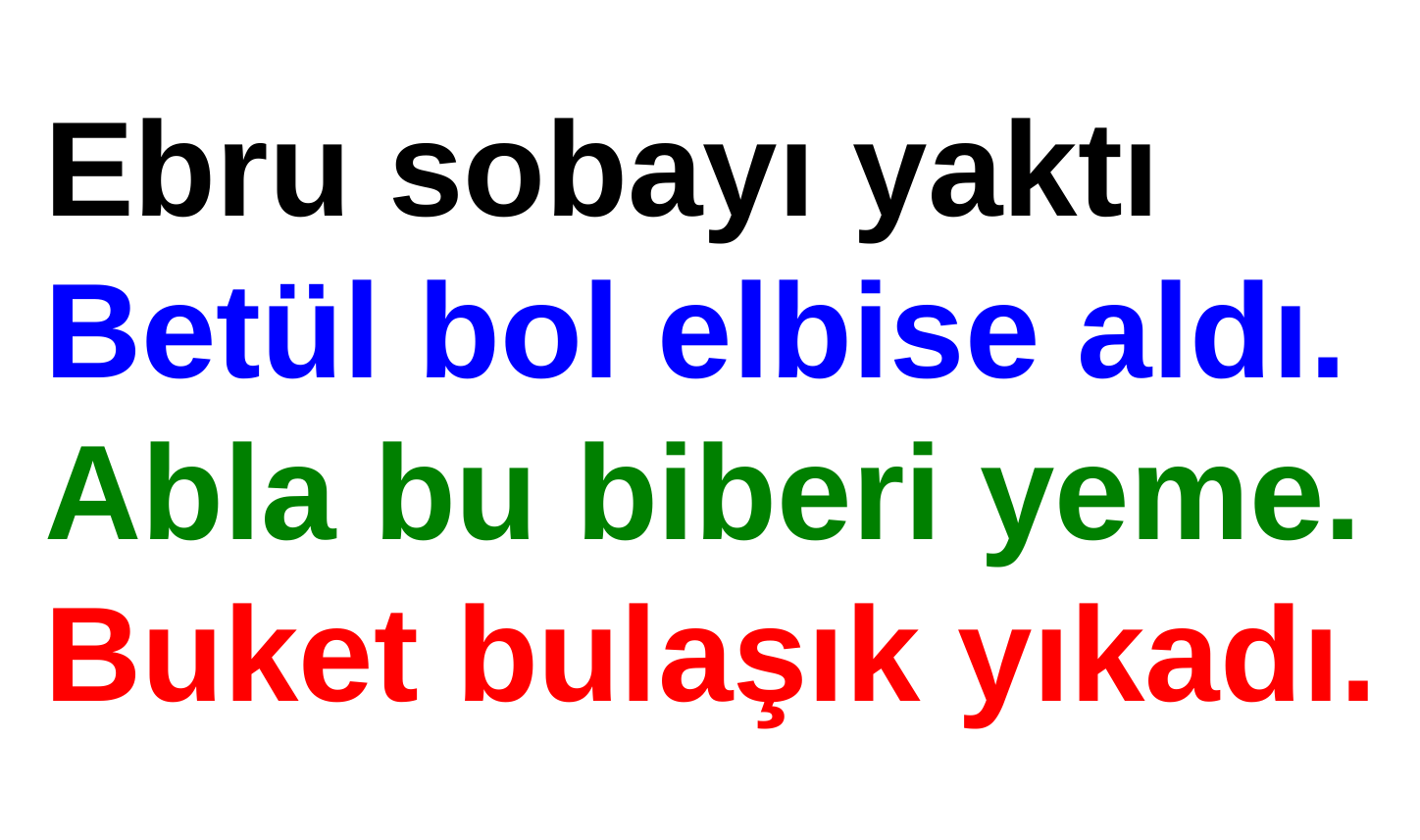

Ebru sobayı yaktı
Betül bol elbise aldı.
Abla bu biberi yeme. Buket bulaşık yıkadı.